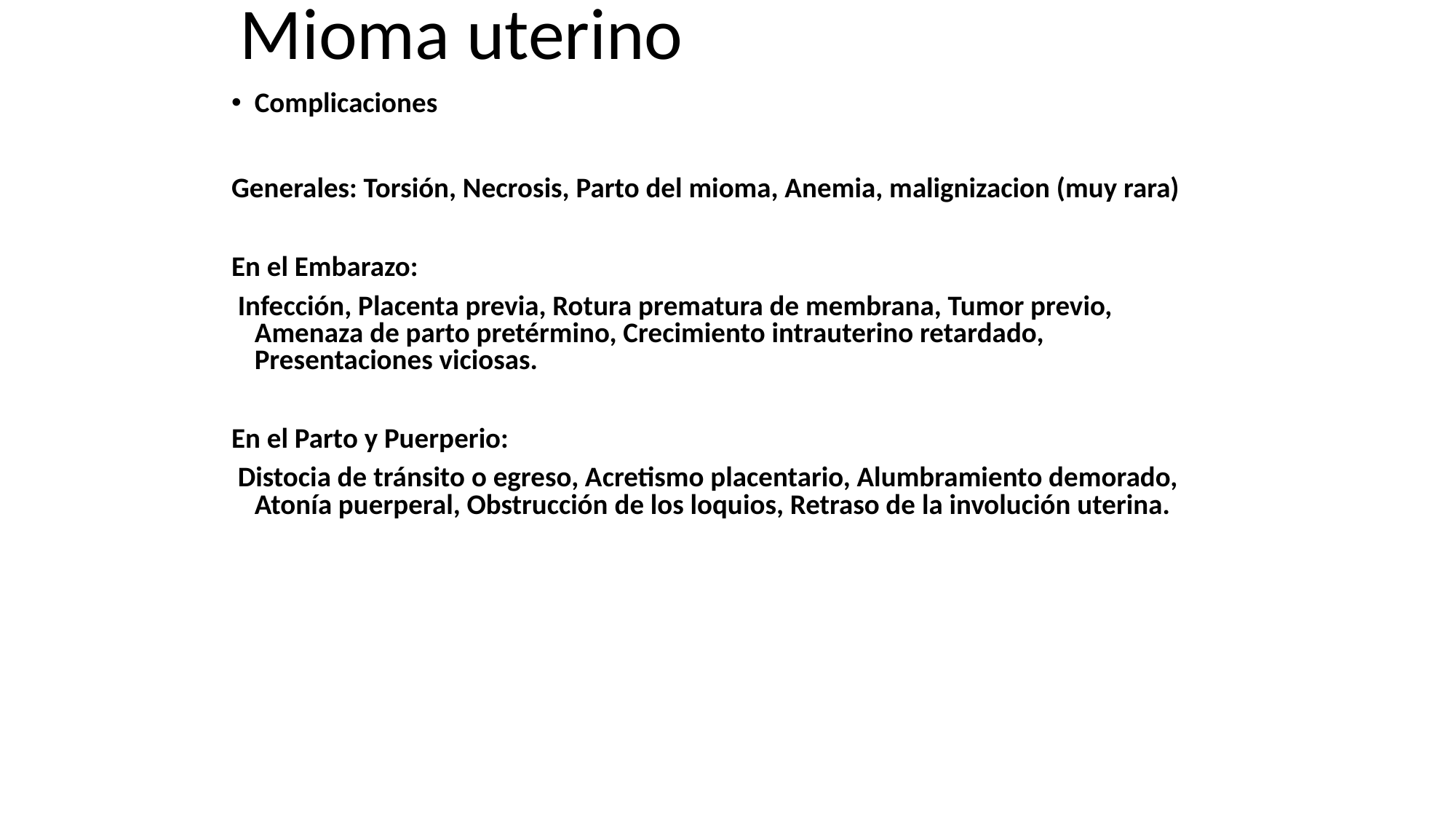

# Mioma uterino
Complicaciones

Generales: Torsión, Necrosis, Parto del mioma, Anemia, malignizacion (muy rara)

En el Embarazo:
 Infección, Placenta previa, Rotura prematura de membrana, Tumor previo, Amenaza de parto pretérmino, Crecimiento intrauterino retardado, Presentaciones viciosas.

En el Parto y Puerperio:
 Distocia de tránsito o egreso, Acretismo placentario, Alumbramiento demorado, Atonía puerperal, Obstrucción de los loquios, Retraso de la involución uterina.